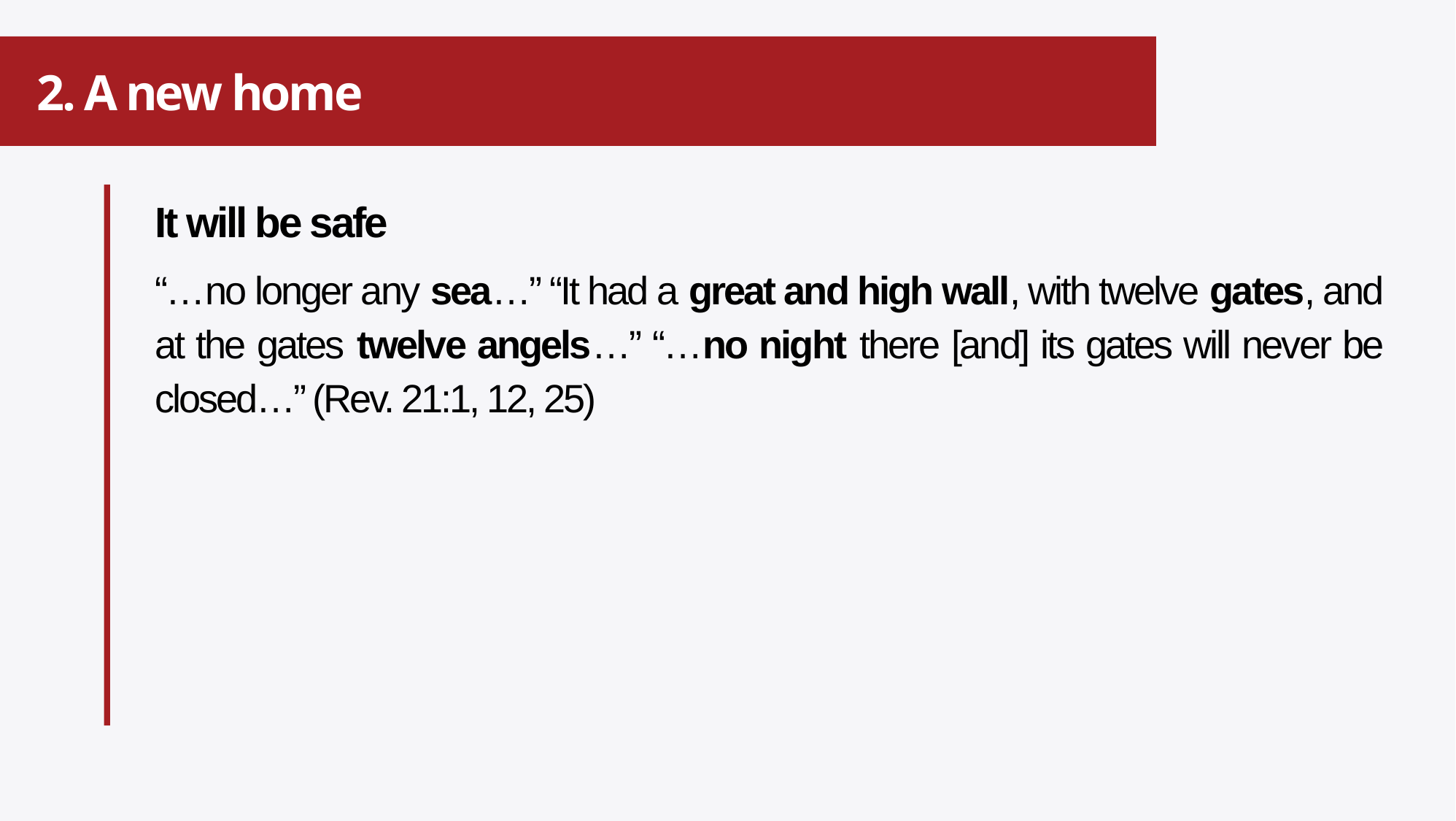

# 2. A new home
It will be safe
“…no longer any sea…” “It had a great and high wall, with twelve gates, and at the gates twelve angels…” “…no night there [and] its gates will never be closed…” (Rev. 21:1, 12, 25)